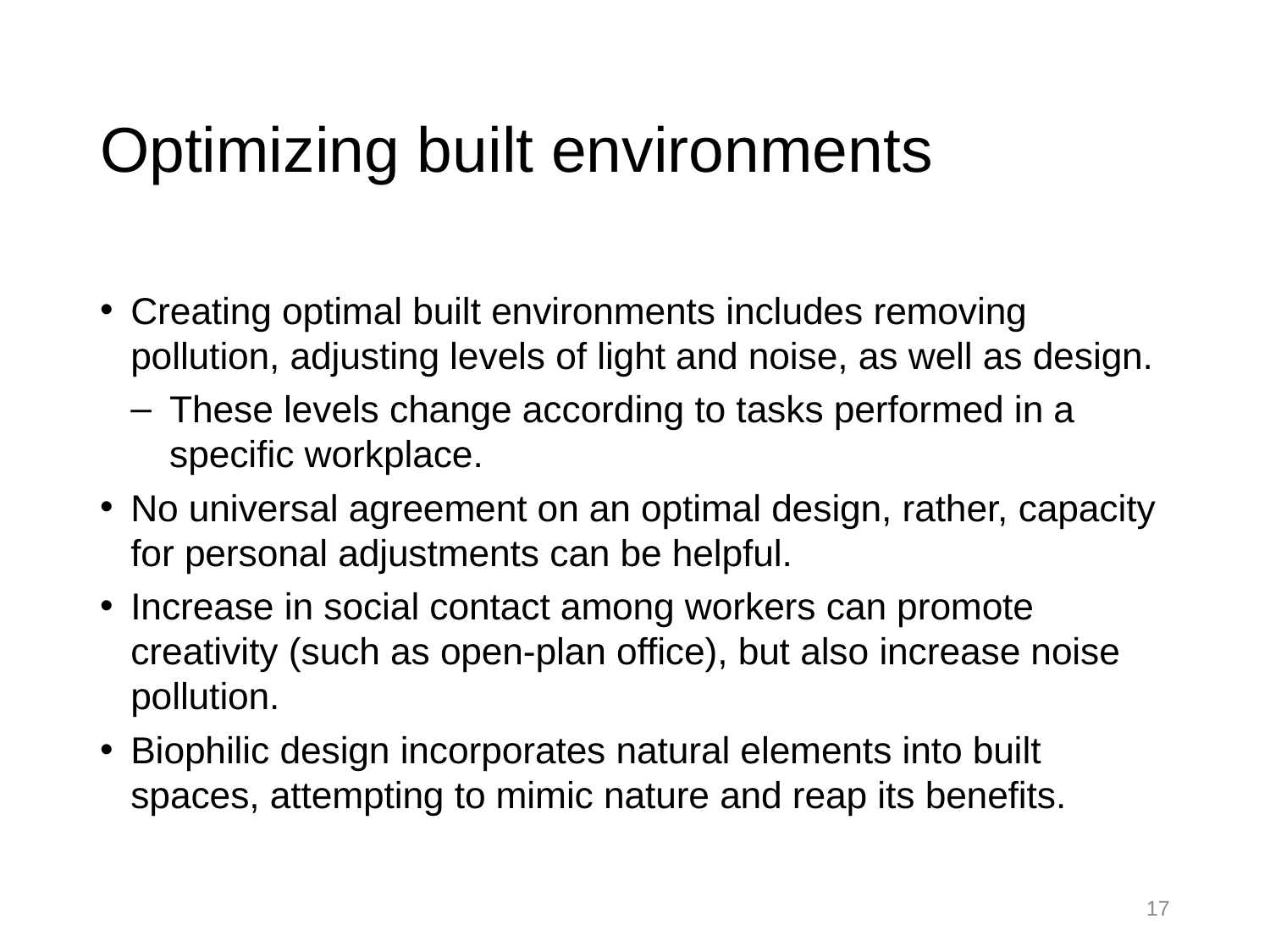

# Optimizing built environments
Creating optimal built environments includes removing pollution, adjusting levels of light and noise, as well as design.
These levels change according to tasks performed in a specific workplace.
No universal agreement on an optimal design, rather, capacity for personal adjustments can be helpful.
Increase in social contact among workers can promote creativity (such as open-plan office), but also increase noise pollution.
Biophilic design incorporates natural elements into built spaces, attempting to mimic nature and reap its benefits.
17